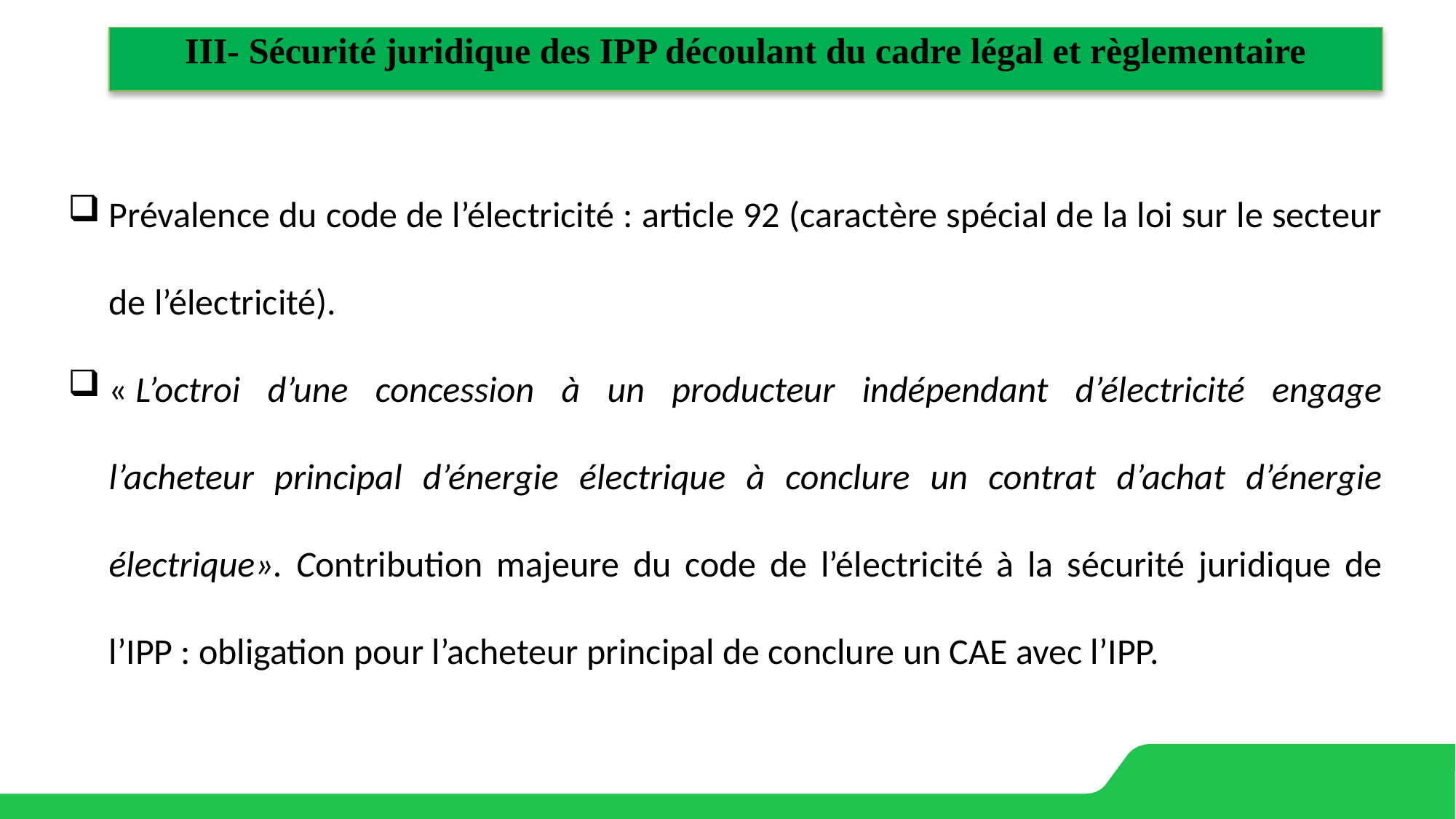

# III- Sécurité juridique des IPP découlant du cadre légal et règlementaire
Prévalence du code de l’électricité : article 92 (caractère spécial de la loi sur le secteur de l’électricité).
« L’octroi d’une concession à un producteur indépendant d’électricité engage l’acheteur principal d’énergie électrique à conclure un contrat d’achat d’énergie électrique». Contribution majeure du code de l’électricité à la sécurité juridique de l’IPP : obligation pour l’acheteur principal de conclure un CAE avec l’IPP.